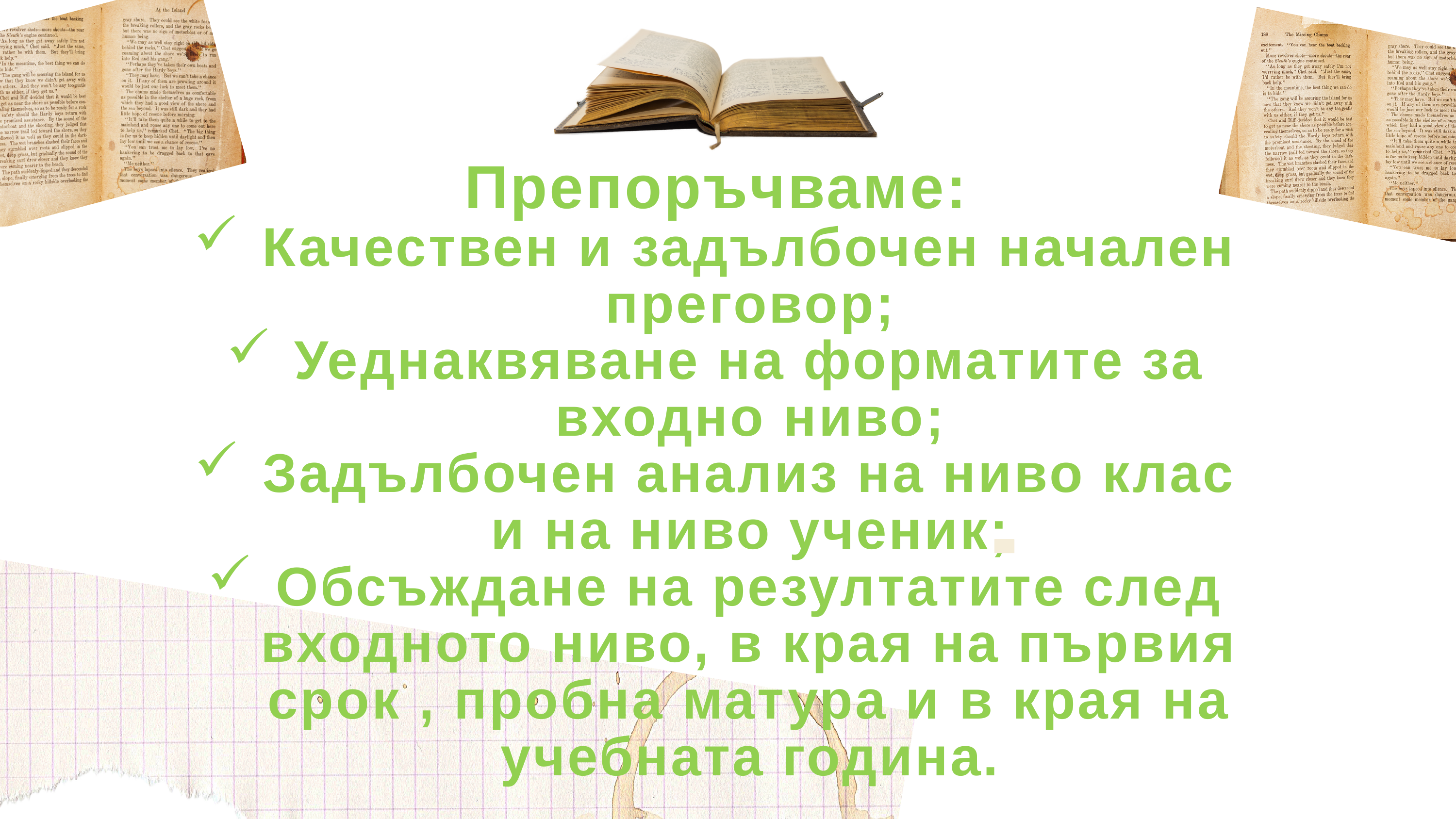

Препоръчваме:
Качествен и задълбочен начален преговор;
Уеднаквяване на форматите за входно ниво;
Задълбочен анализ на ниво клас и на ниво ученик;
Обсъждане на резултатите след входното ниво, в края на първия срок , пробна матура и в края на учебната година.